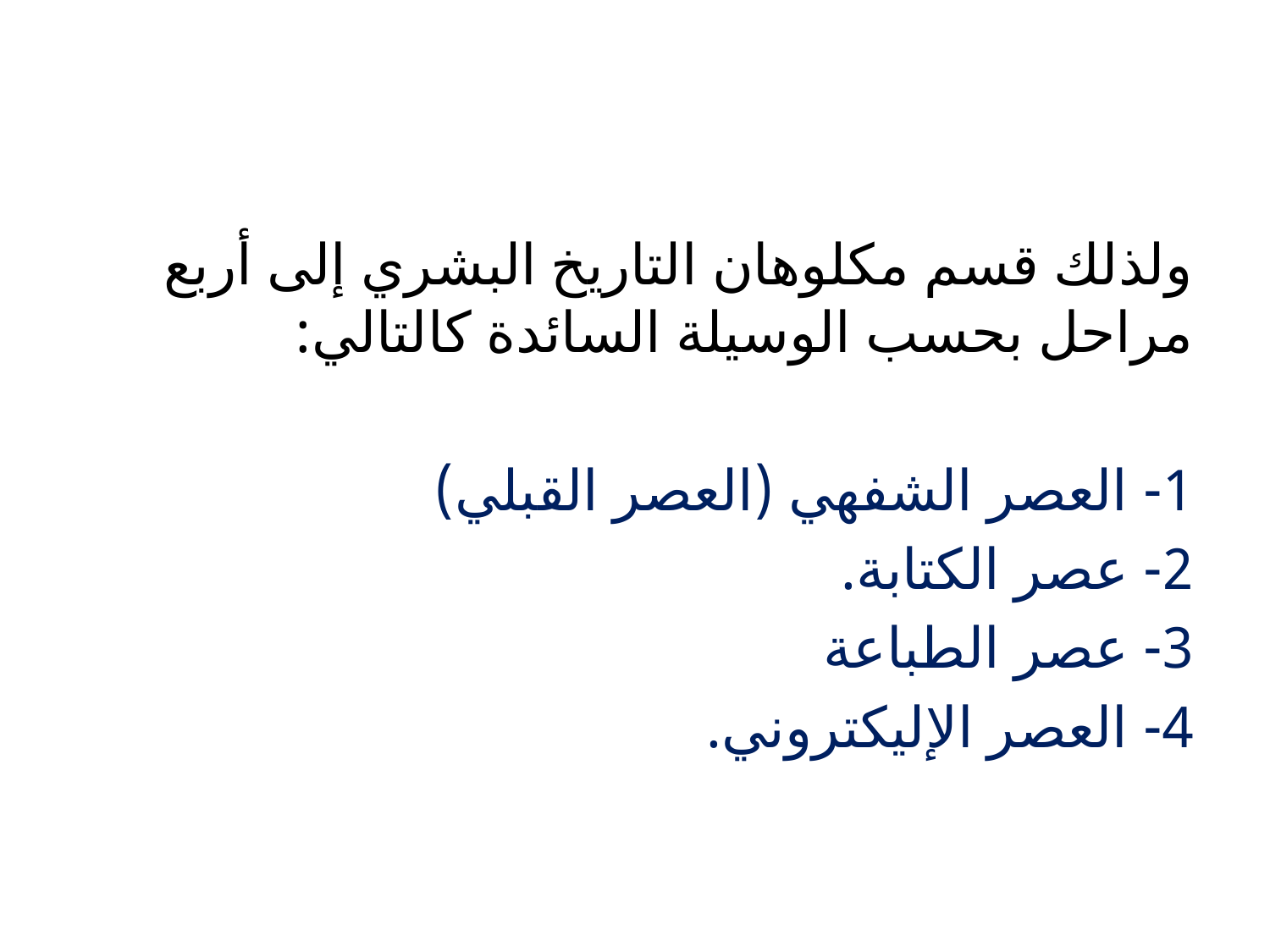

#
ولذلك قسم مكلوهان التاريخ البشري إلى أربع مراحل بحسب الوسيلة السائدة كالتالي:

1- العصر الشفهي (العصر القبلي)
2- عصر الكتابة.
3- عصر الطباعة
4- العصر الإليكتروني.